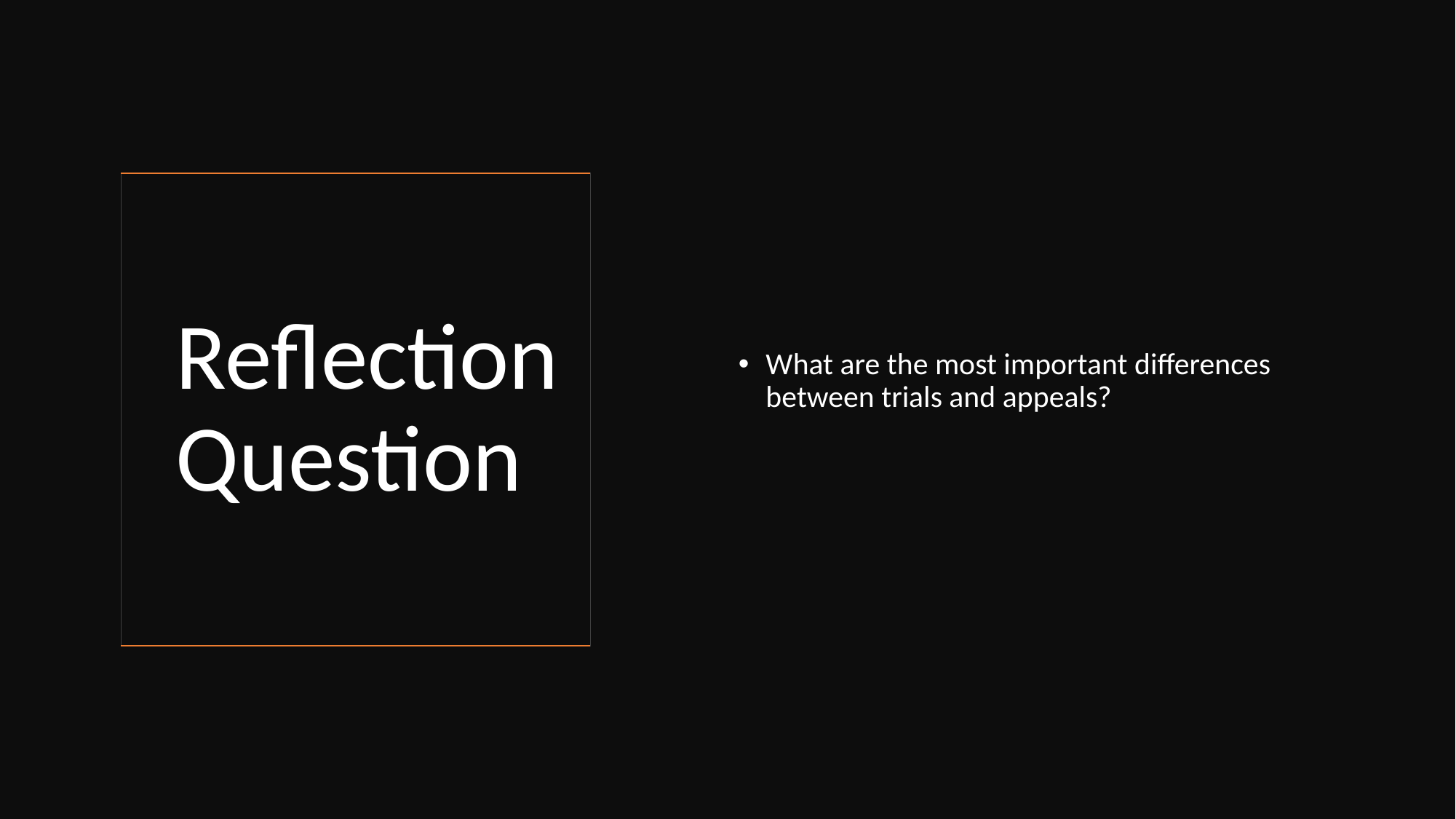

What are the most important differences between trials and appeals?

# Reflection Question